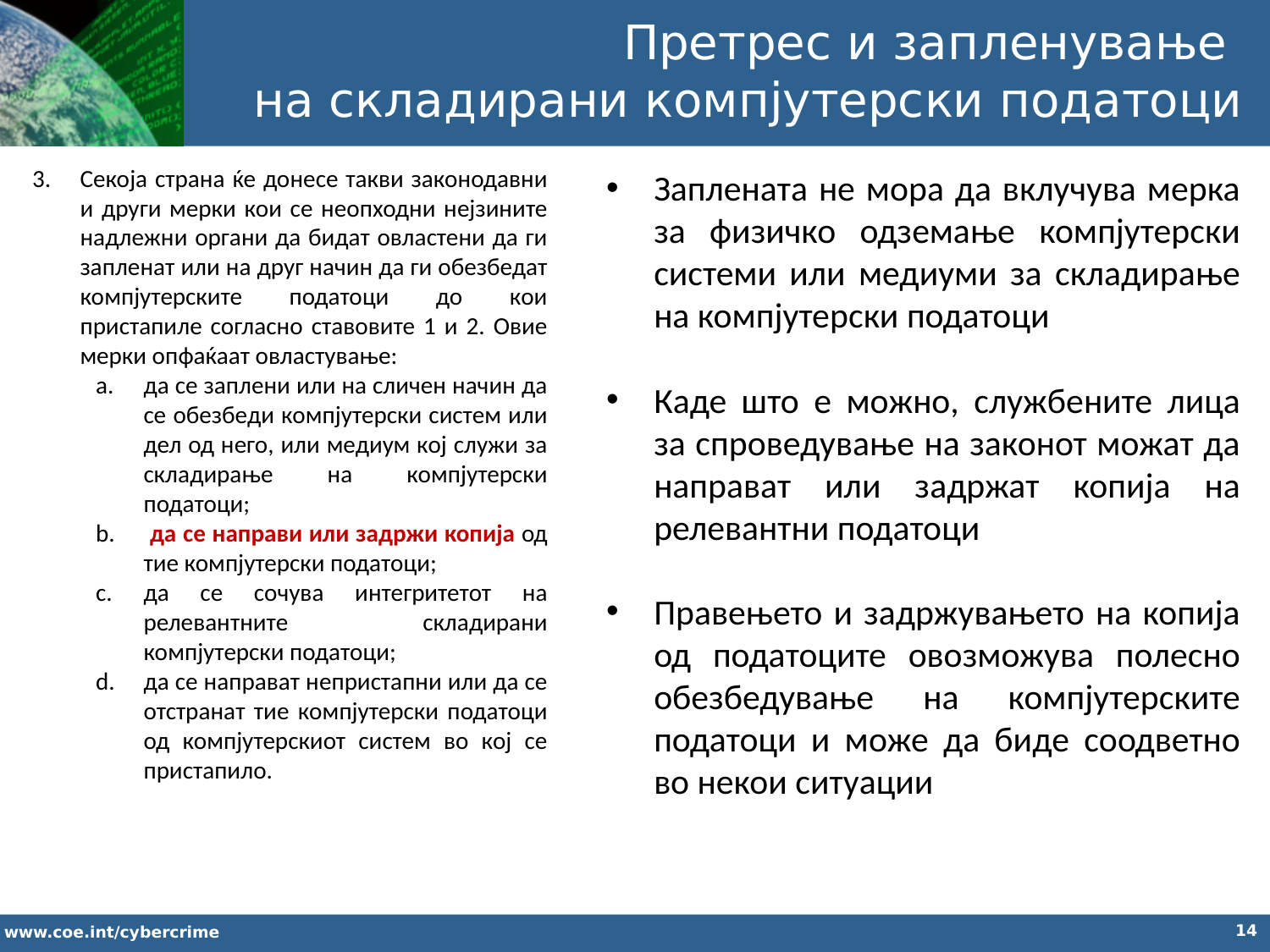

Претрес и запленување
на складирани компјутерски податоци
Секоја страна ќе донесе такви законодавни и други мерки кои се неопходни нејзините надлежни органи да бидат овластени да ги запленат или на друг начин да ги обезбедат компјутерските податоци до кои пристапиле согласно ставовите 1 и 2. Овие мерки опфаќаат овластување:
да се заплени или на сличен начин да се обезбеди компјутерски систем или дел од него, или медиум кој служи за складирање на компјутерски податоци;
 да се направи или задржи копија од тие компјутерски податоци;
да се сочува интегритетот на релевантните складирани компјутерски податоци;
да се направат непристапни или да се отстранат тие компјутерски податоци од компјутерскиот систем во кој се пристапило.
Заплената не мора да вклучува мерка за физичко одземање компјутерски системи или медиуми за складирање на компјутерски податоци

Каде што е можно, службените лица за спроведување на законот можат да направат или задржат копија на релевантни податоци

Правењето и задржувањето на копија од податоците овозможува полесно обезбедување на компјутерските податоци и може да биде соодветно во некои ситуации